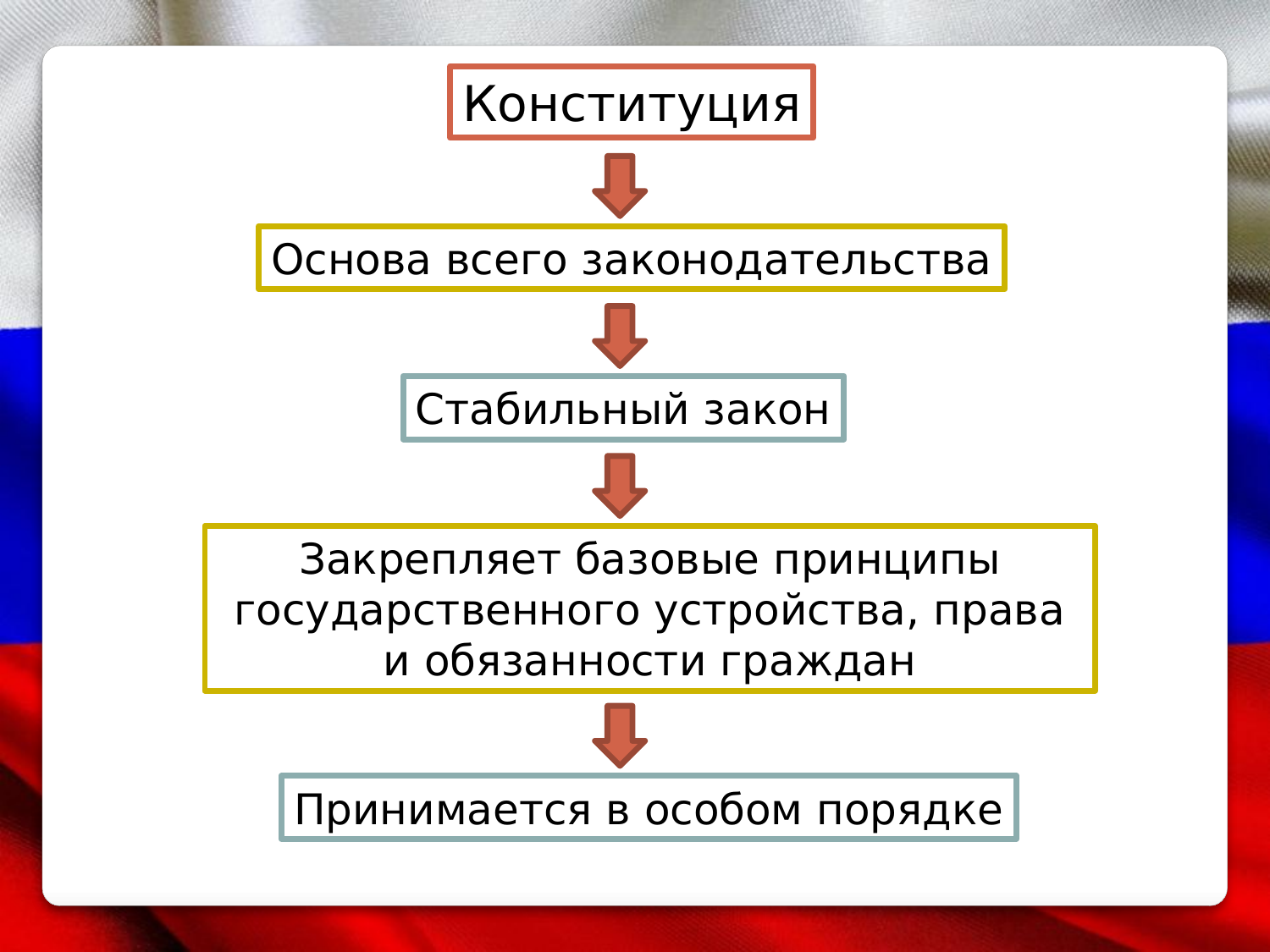

Конституция

Основа всего законодательства

Стабильный закон

Закрепляет базовые принципы государственного устройства, права и обязанности граждан

Принимается в особом порядке